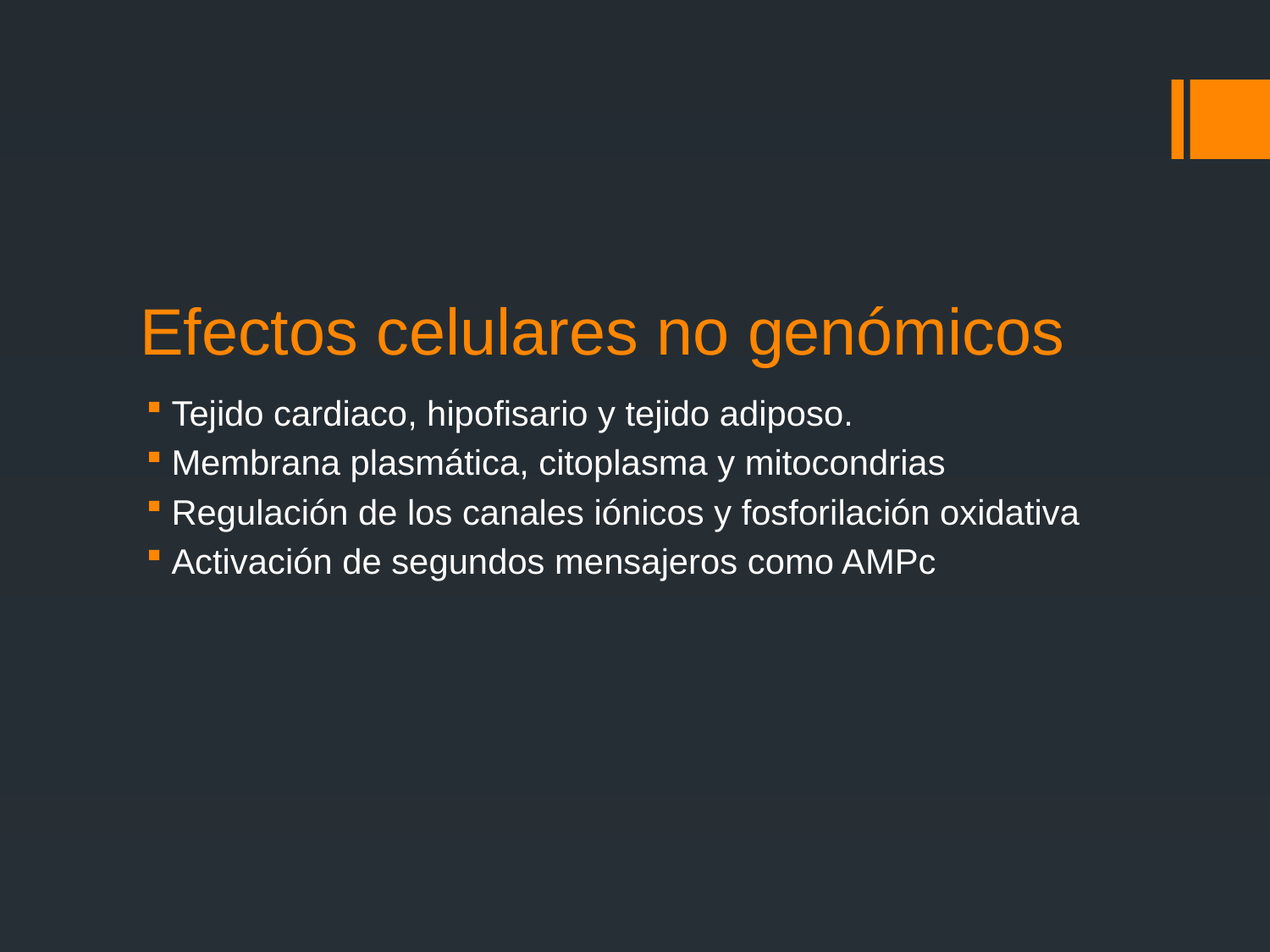

# Efectos celulares no genómicos
Tejido cardiaco, hipofisario y tejido adiposo.
Membrana plasmática, citoplasma y mitocondrias
Regulación de los canales iónicos y fosforilación oxidativa
Activación de segundos mensajeros como AMPc